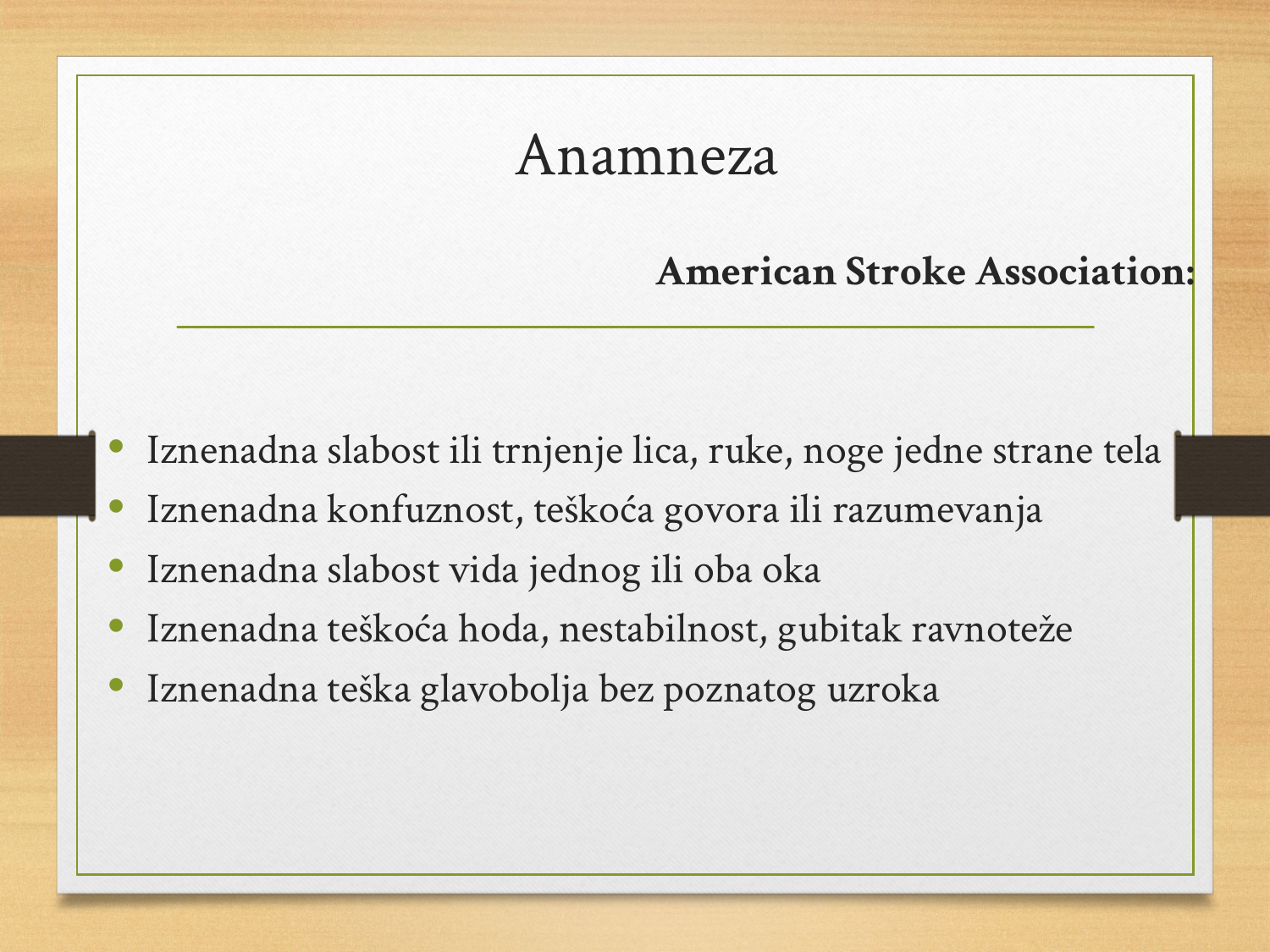

# Anamneza

 					American Stroke Association:

Iznenadna slabost ili trnjenje lica, ruke, noge jedne strane tela
Iznenadna konfuznost, teškoća govora ili razumevanja
Iznenadna slabost vida jednog ili oba oka
Iznenadna teškoća hoda, nestabilnost, gubitak ravnoteže
Iznenadna teška glavobolja bez poznatog uzroka